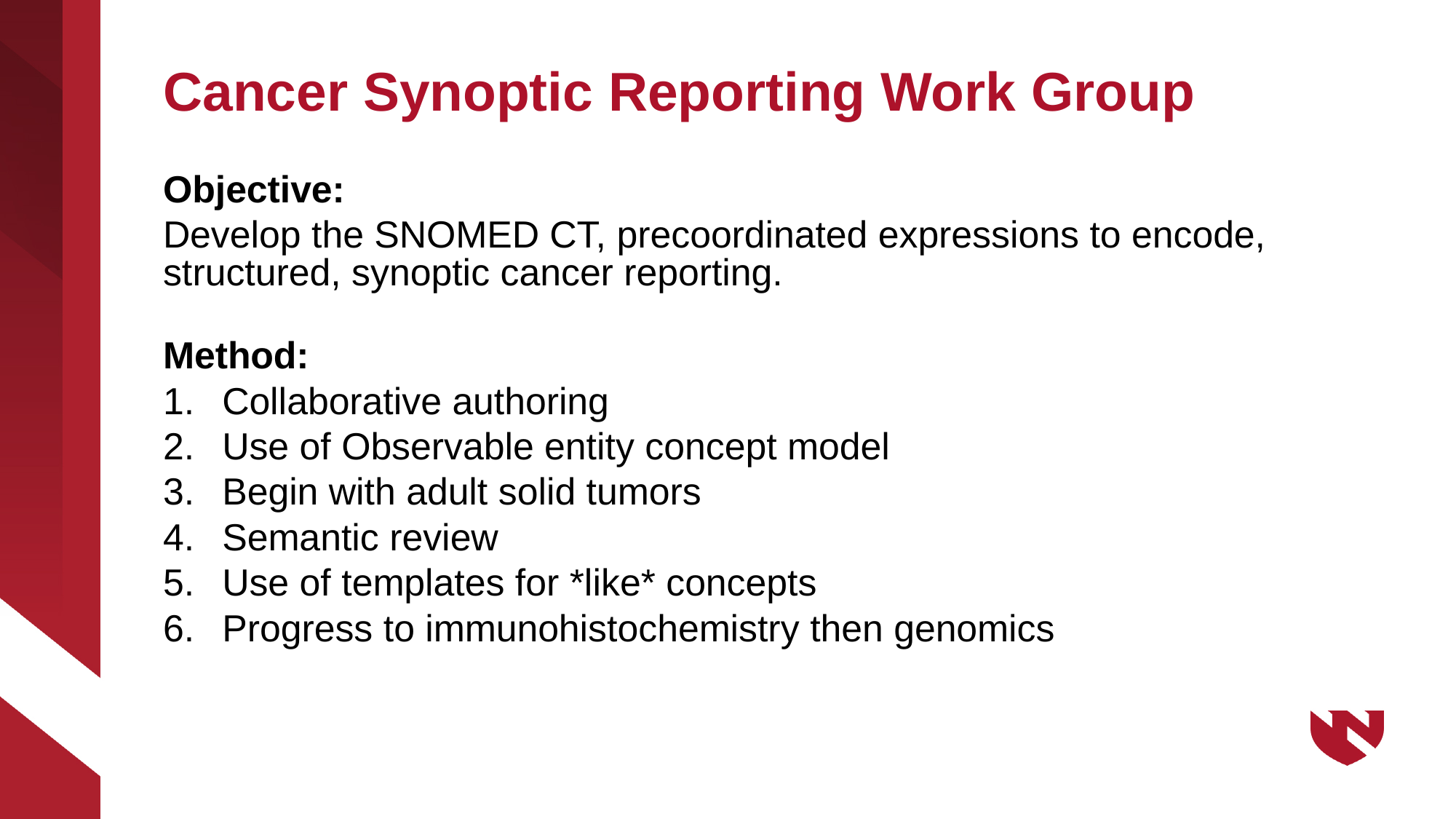

# Cancer Synoptic Reporting Work Group
Objective:
Develop the SNOMED CT, precoordinated expressions to encode, structured, synoptic cancer reporting.
Method:
Collaborative authoring
Use of Observable entity concept model
Begin with adult solid tumors
Semantic review
Use of templates for *like* concepts
Progress to immunohistochemistry then genomics